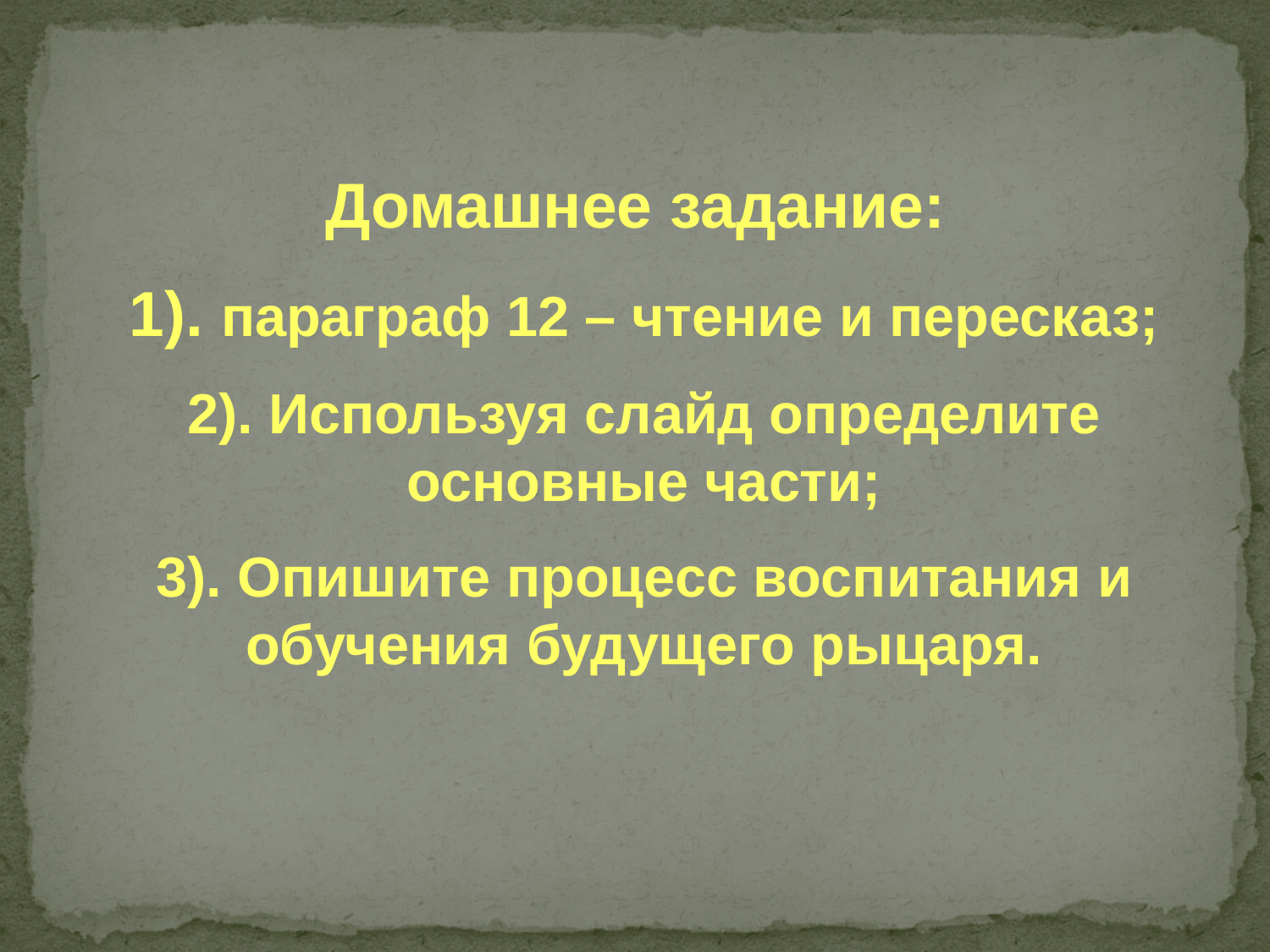

Домашнее задание:
1). параграф 12 – чтение и пересказ;
2). Используя слайд определите основные части;
3). Опишите процесс воспитания и обучения будущего рыцаря.